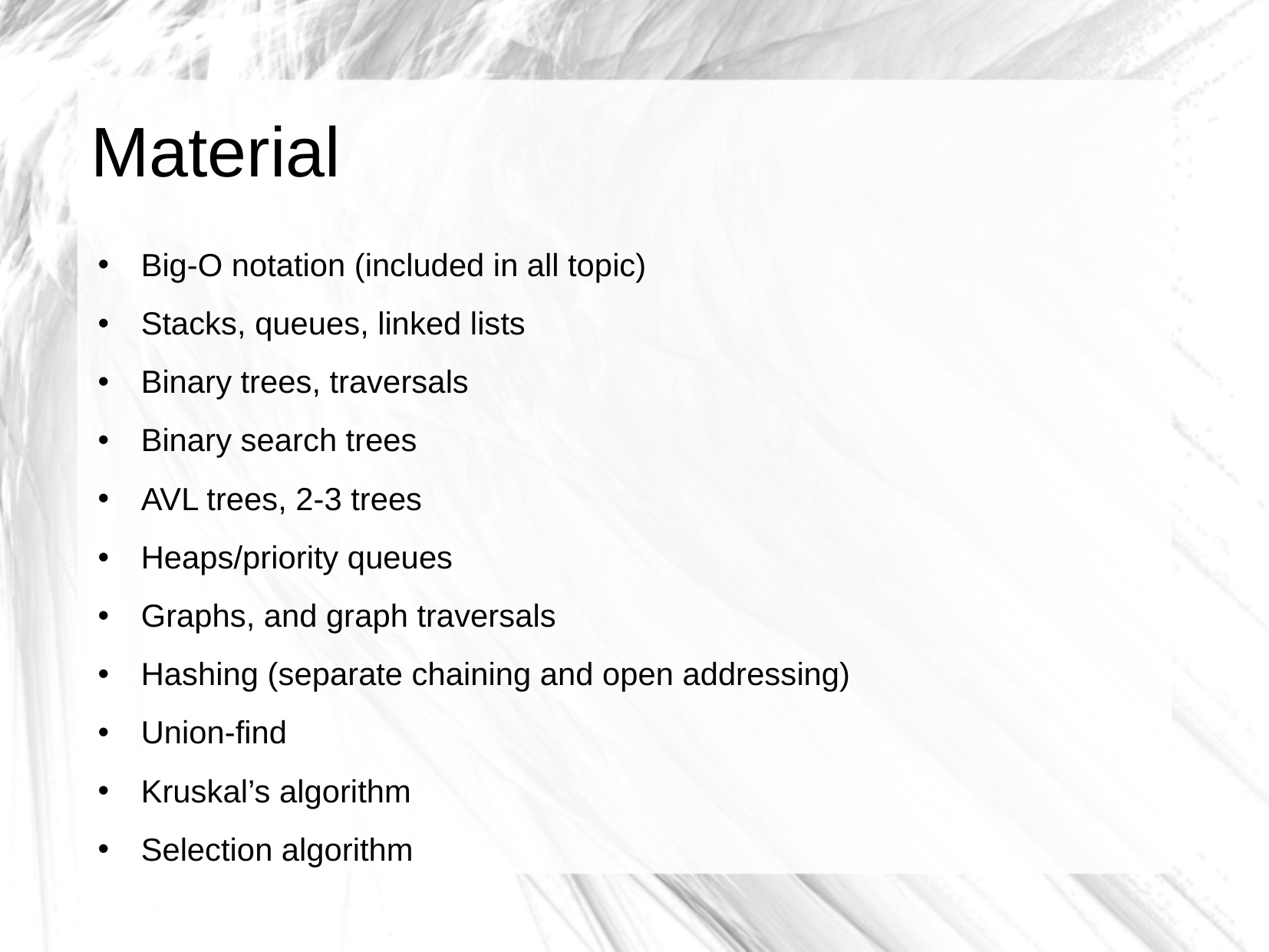

# Material
Big-O notation (included in all topic)
Stacks, queues, linked lists
Binary trees, traversals
Binary search trees
AVL trees, 2-3 trees
Heaps/priority queues
Graphs, and graph traversals
Hashing (separate chaining and open addressing)
Union-find
Kruskal’s algorithm
Selection algorithm